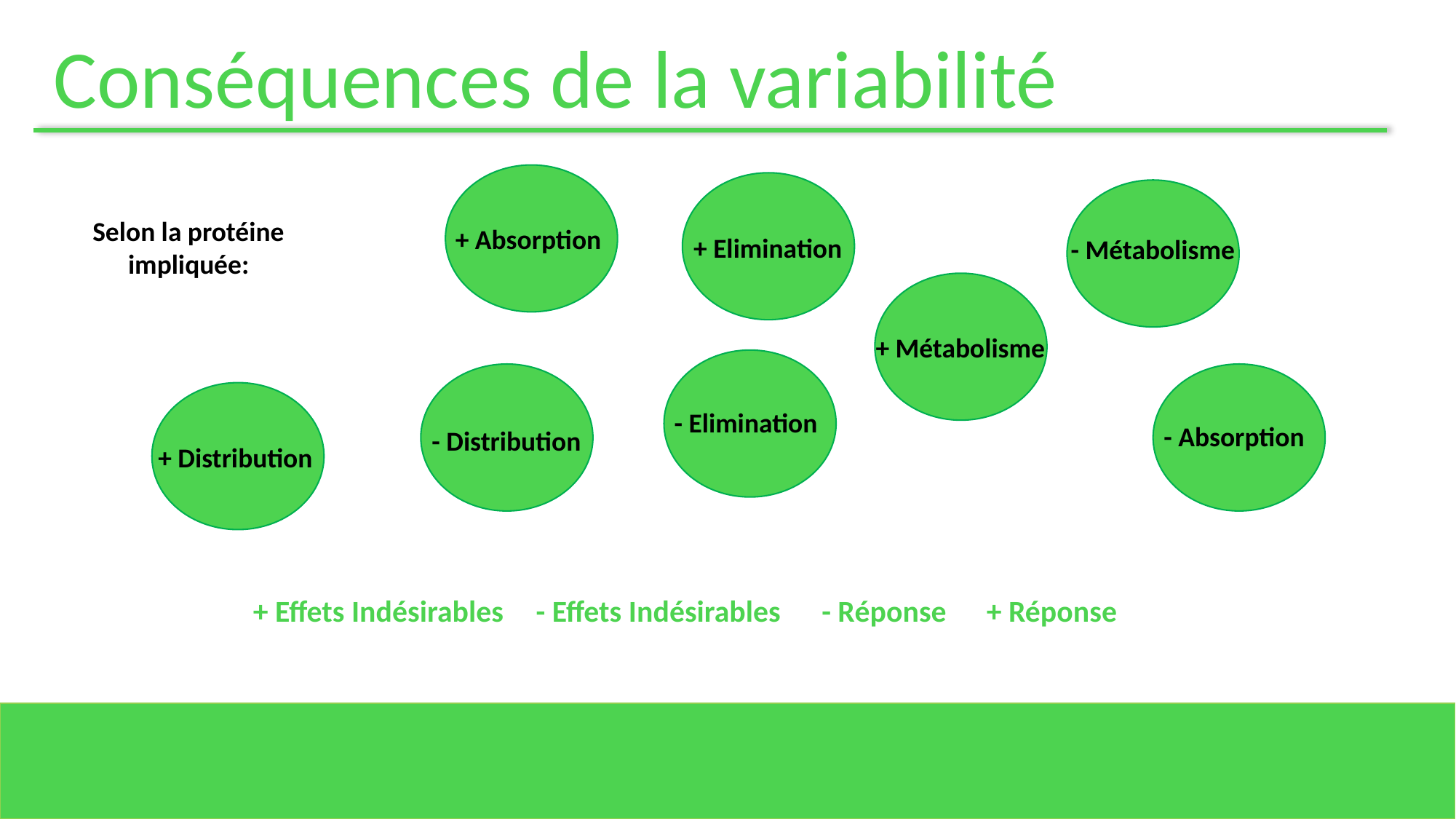

Conséquences de la variabilité

Selon la protéine impliquée:
+ Absorption
+ Elimination
- Métabolisme

+ Métabolisme

- Elimination
- Absorption
- Distribution
+ Distribution
+ Effets Indésirables
- Effets Indésirables
- Réponse
+ Réponse